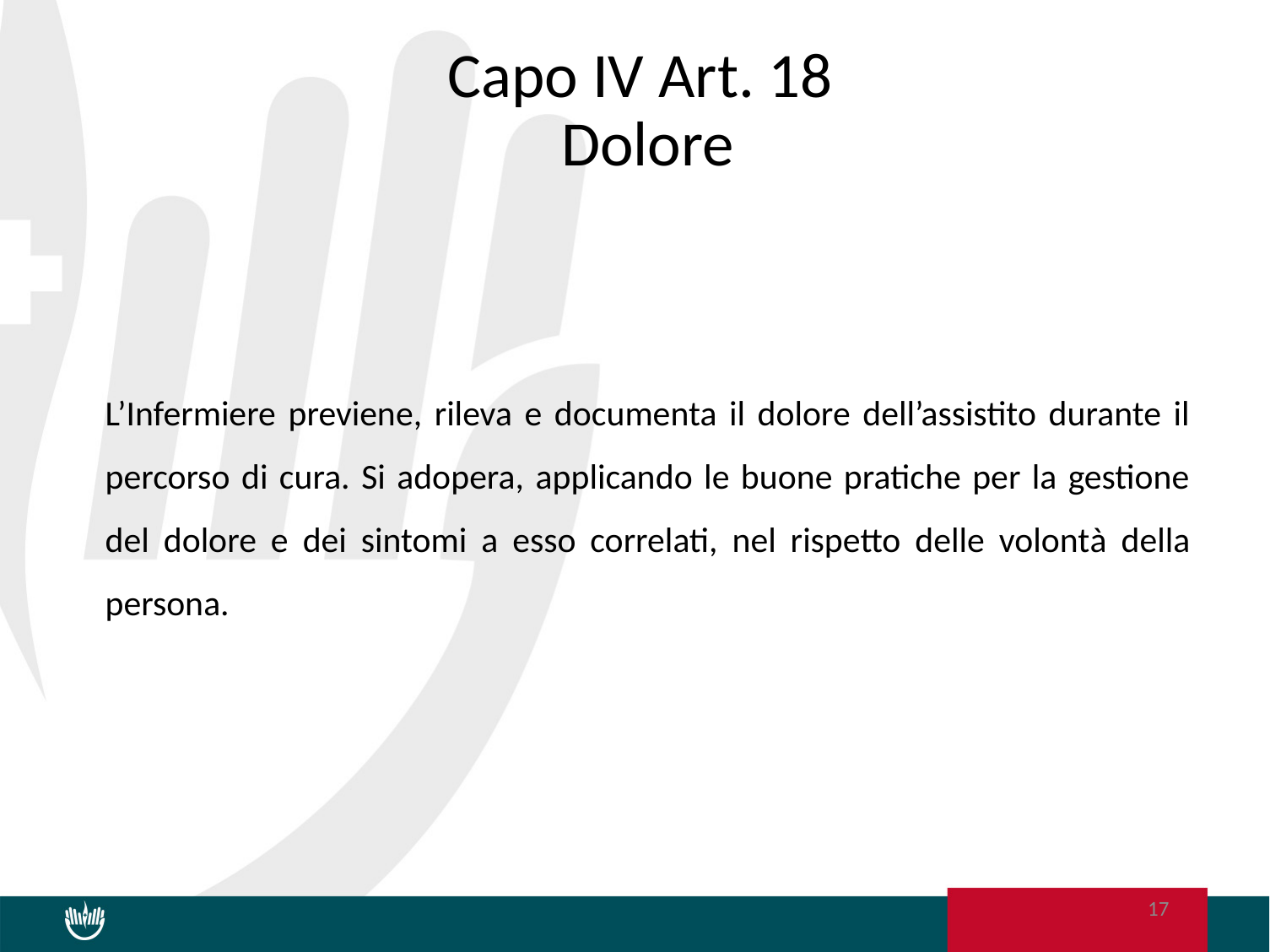

# Capo IV Art. 18 Dolore
L’Infermiere previene, rileva e documenta il dolore dell’assistito durante il percorso di cura. Si adopera, applicando le buone pratiche per la gestione del dolore e dei sintomi a esso correlati, nel rispetto delle volontà della persona.

17